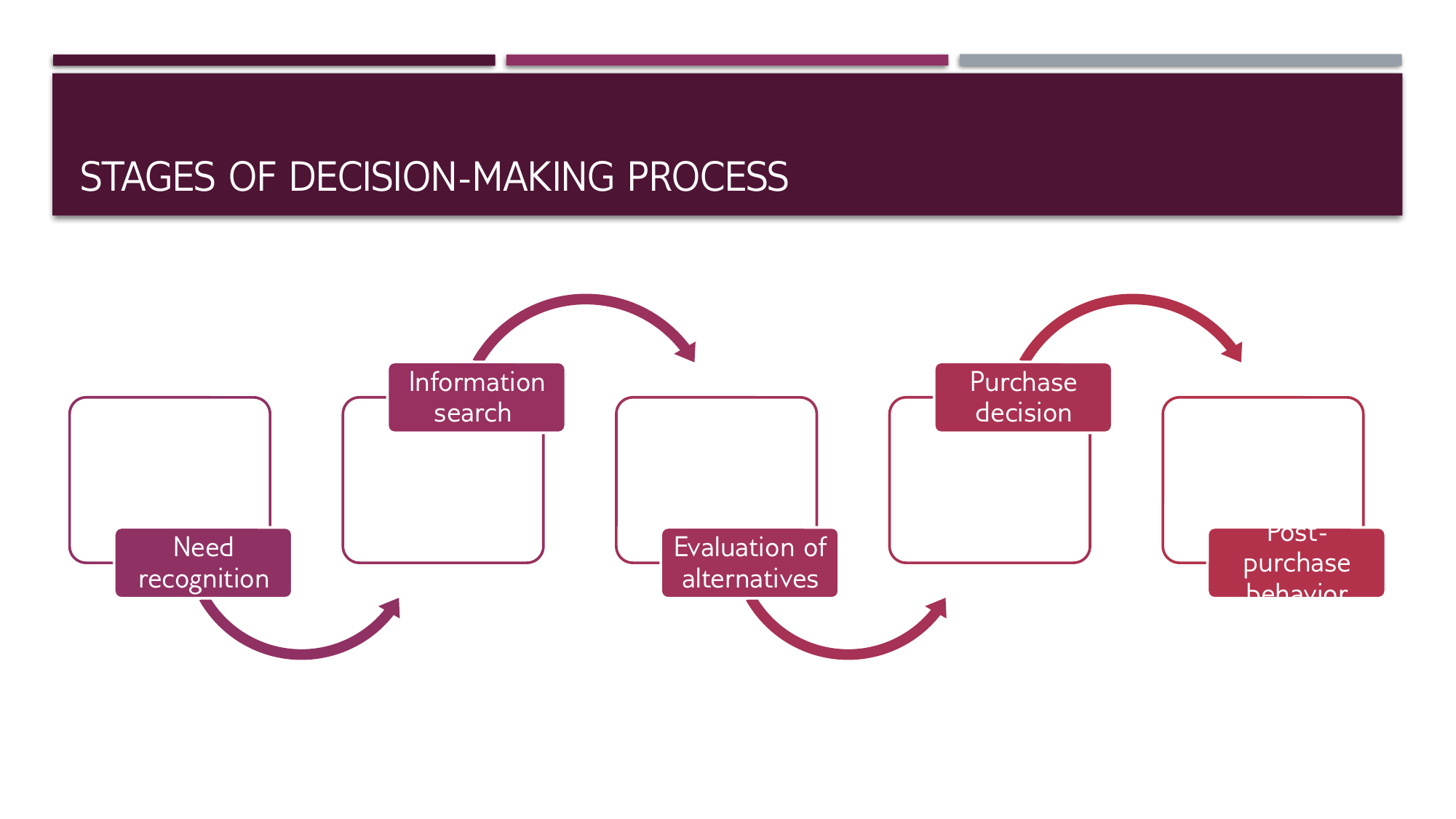

# Stages of decision-making process
Need recognition
Information search
Evaluation of alternatives
Purchase decision
Post-purchase behavior